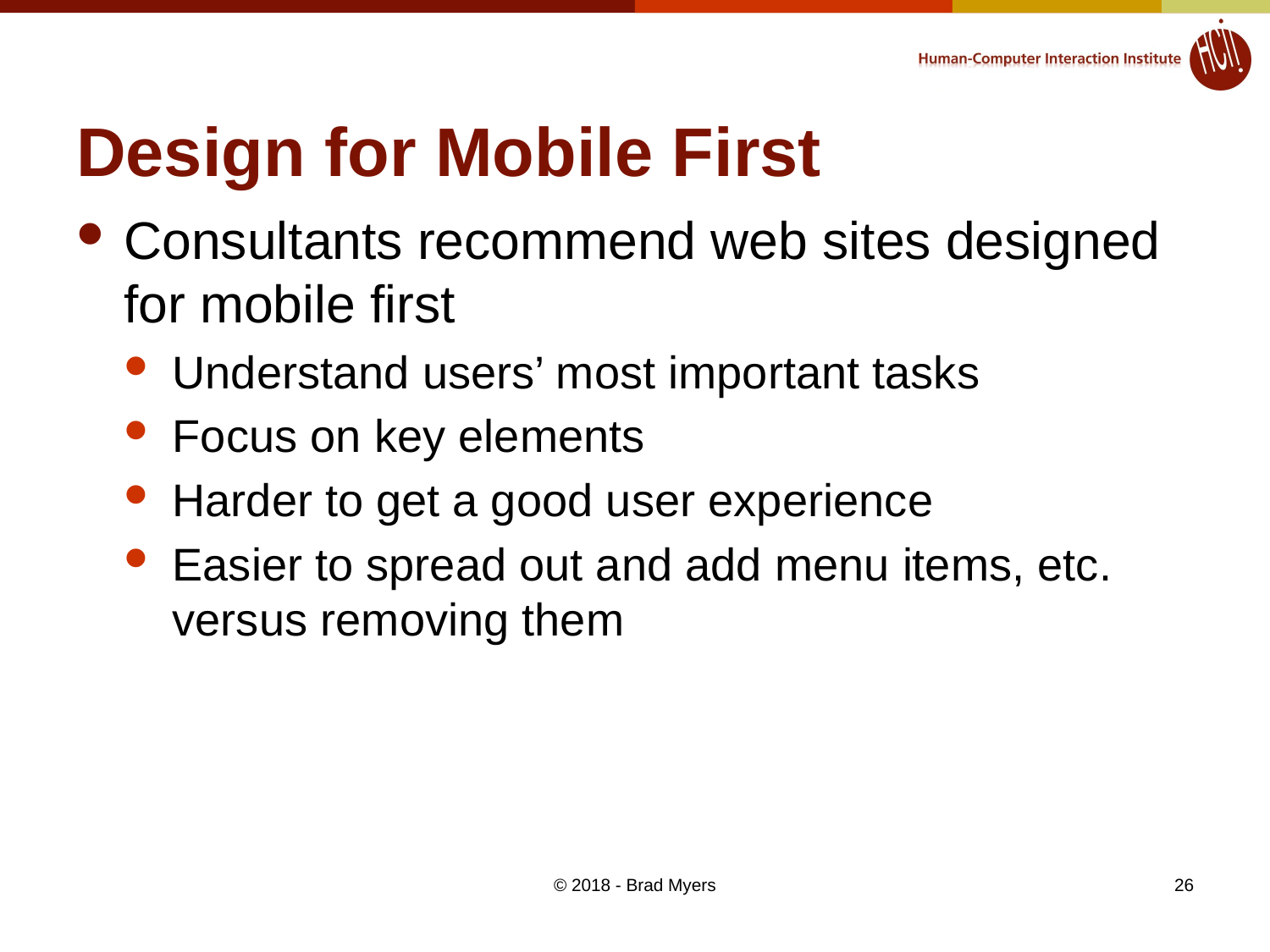

# Design for Mobile First
Consultants recommend web sites designed for mobile first
Understand users’ most important tasks
Focus on key elements
Harder to get a good user experience
Easier to spread out and add menu items, etc. versus removing them
© 2018 - Brad Myers
26